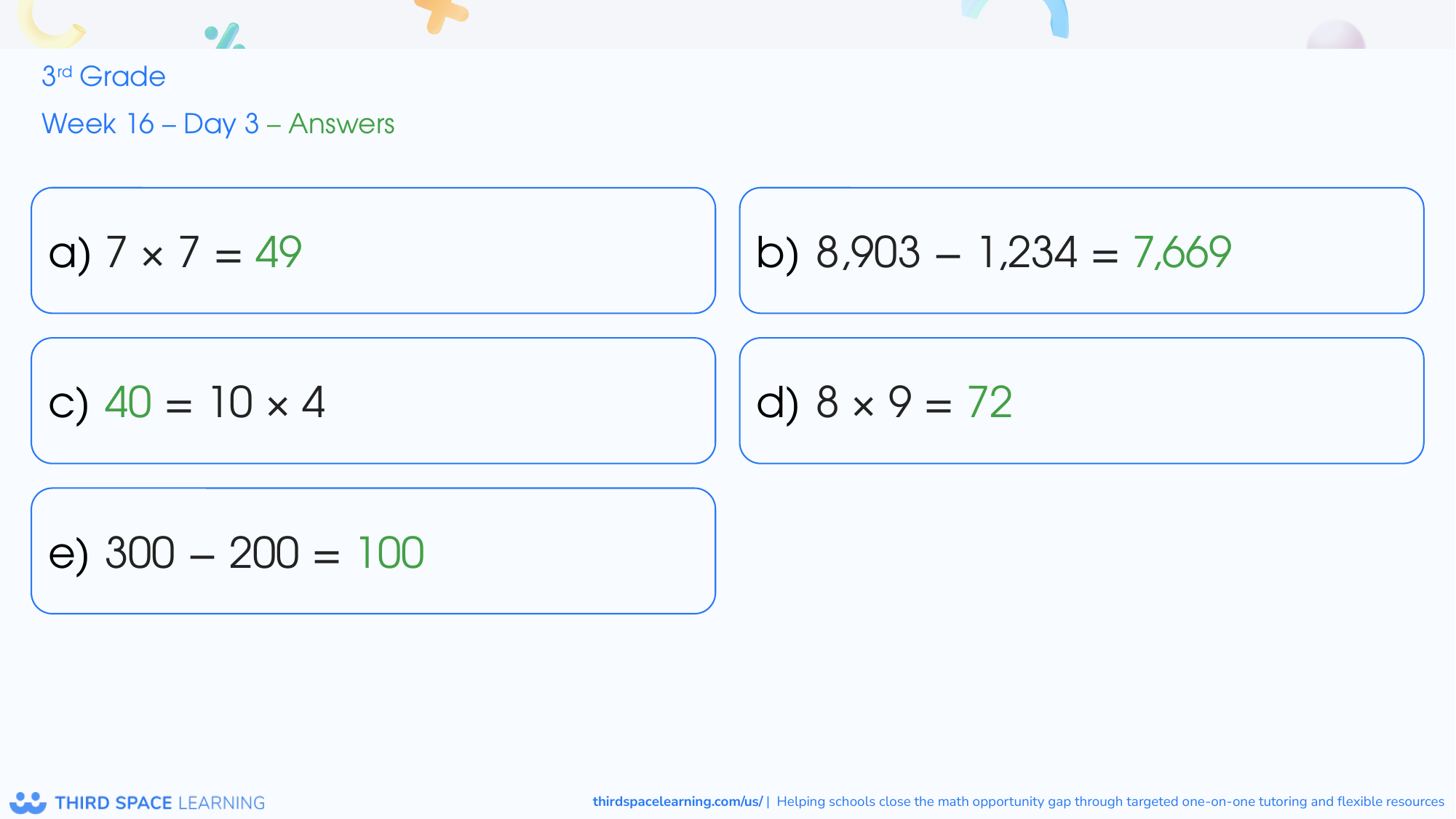

3rd Grade
Week 16 – Day 3 – Answers
7 × 7 = 49
8,903 − 1,234 = 7,669
40 = 10 × 4
8 × 9 = 72
300 − 200 = 100